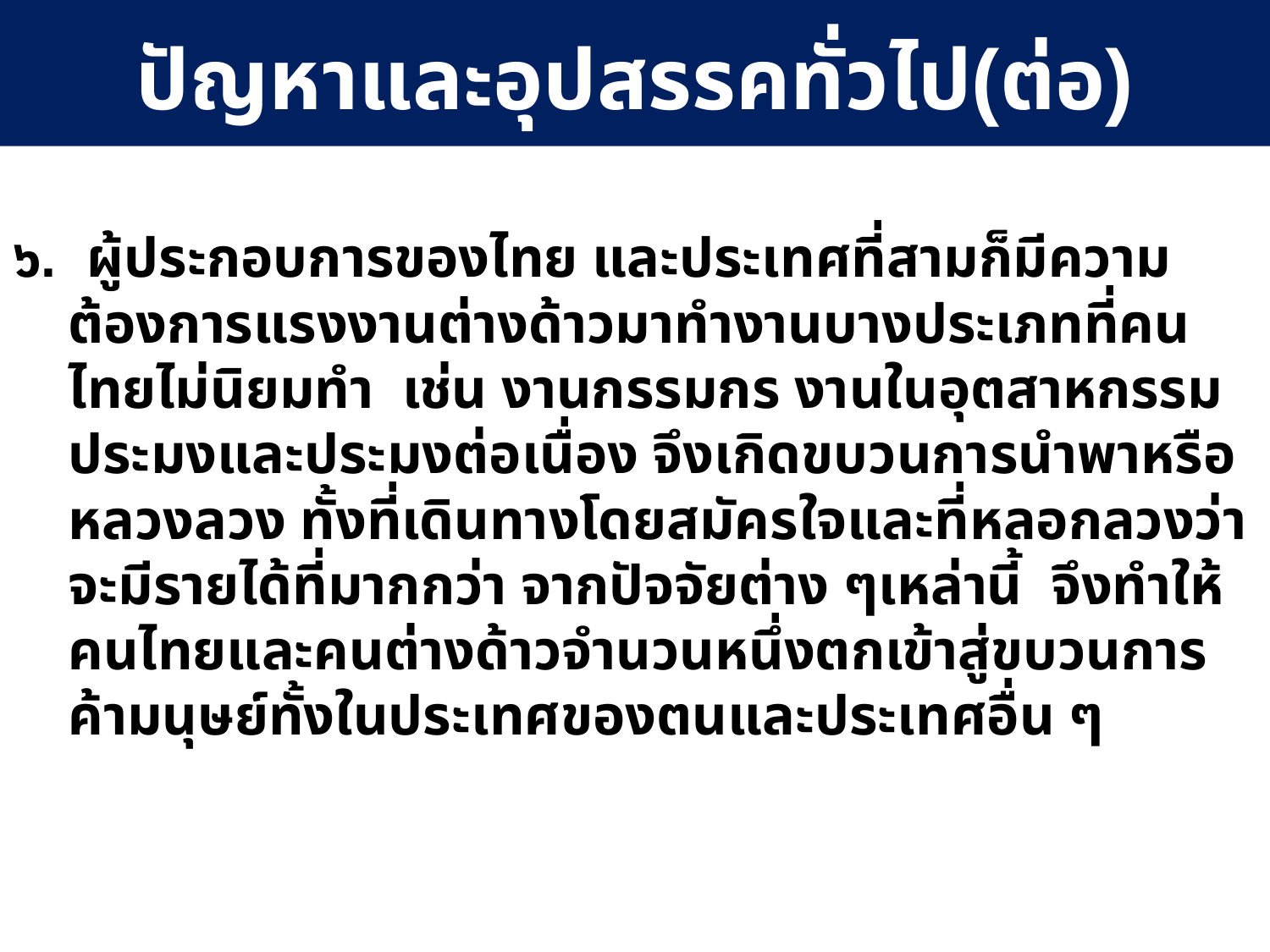

# ปัญหาและอุปสรรคทั่วไป(ต่อ)

๖.  ผู้ประกอบการของไทย และประเทศที่สามก็มีความต้องการแรงงานต่างด้าวมาทำงานบางประเภทที่คนไทยไม่นิยมทำ  เช่น งานกรรมกร งานในอุตสาหกรรมประมงและประมงต่อเนื่อง จึงเกิดขบวนการนำพาหรือหลวงลวง ทั้งที่เดินทางโดยสมัครใจและที่หลอกลวงว่าจะมีรายได้ที่มากกว่า จากปัจจัยต่าง ๆเหล่านี้  จึงทำให้คนไทยและคนต่างด้าวจำนวนหนึ่งตกเข้าสู่ขบวนการค้ามนุษย์ทั้งในประเทศของตนและประเทศอื่น ๆ